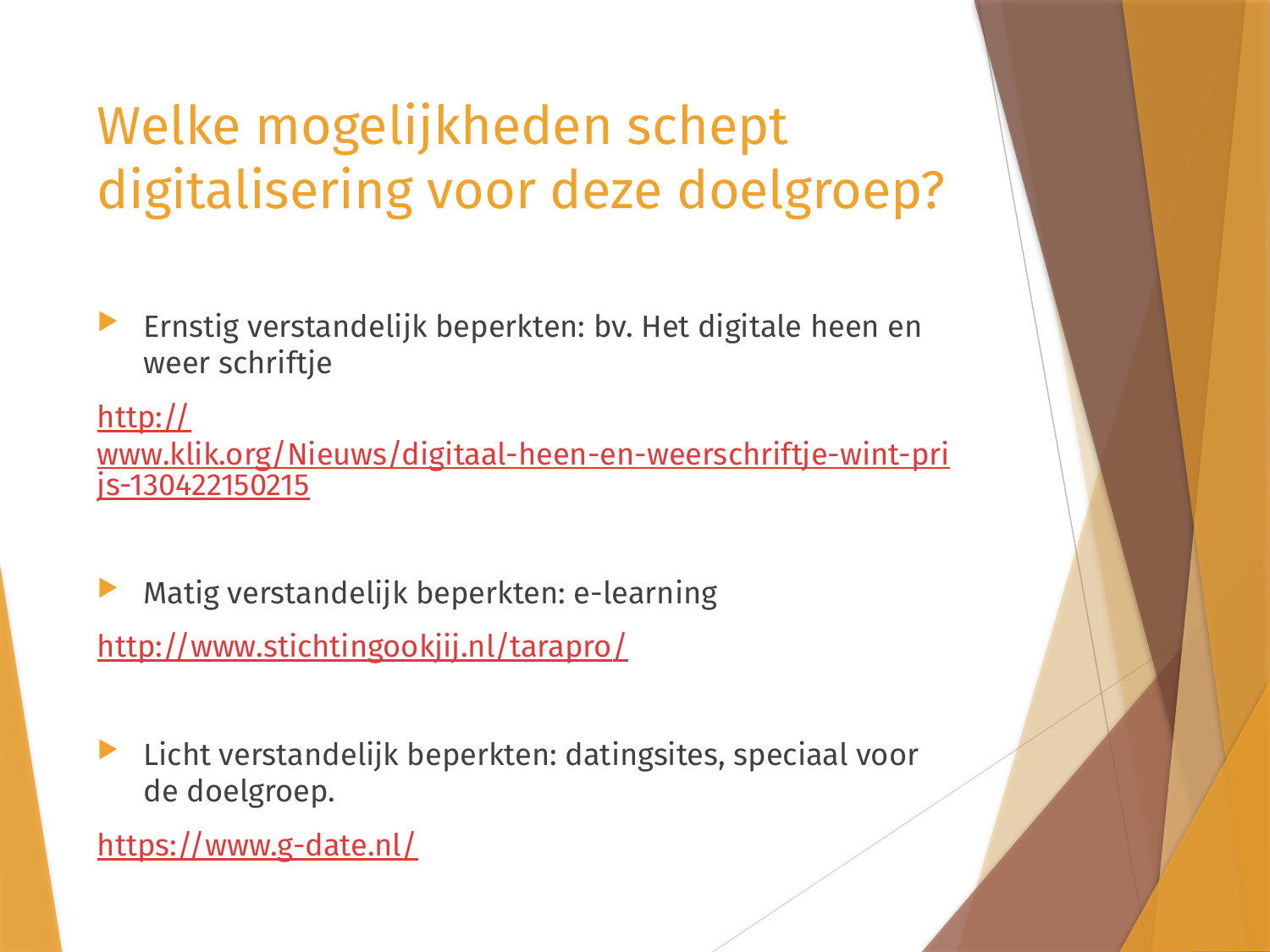

# Welke mogelijkheden schept digitalisering voor deze doelgroep?
Ernstig verstandelijk beperkten: bv. Het digitale heen en weer schriftje
http://www.klik.org/Nieuws/digitaal-heen-en-weerschriftje-wint-prijs-130422150215

Matig verstandelijk beperkten: e-learning
http://www.stichtingookjij.nl/tarapro/

Licht verstandelijk beperkten: datingsites, speciaal voor de doelgroep.
https://www.g-date.nl/